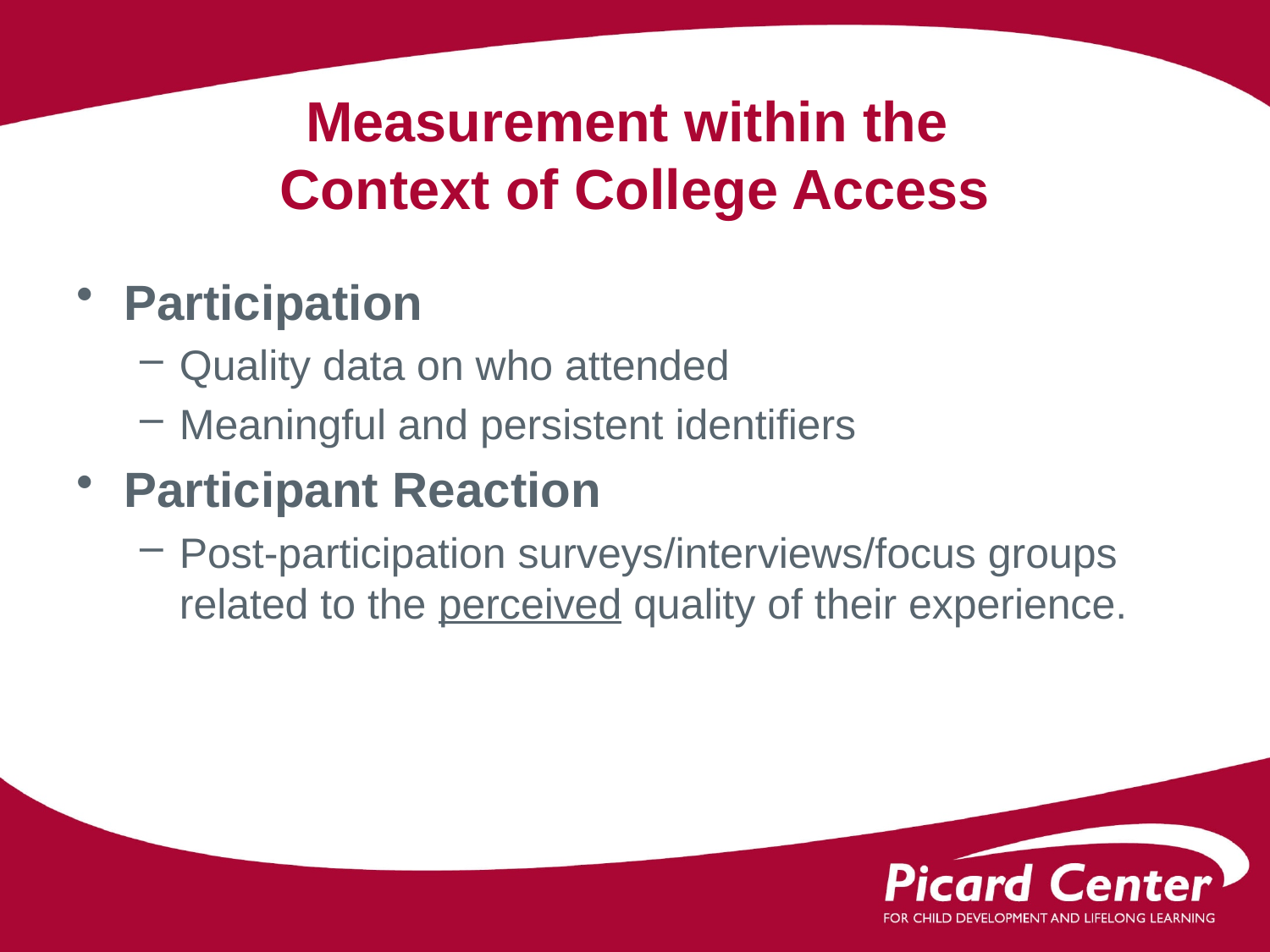

# Measurement within the Context of College Access
Participation
Quality data on who attended
Meaningful and persistent identifiers
Participant Reaction
Post-participation surveys/interviews/focus groups related to the perceived quality of their experience.